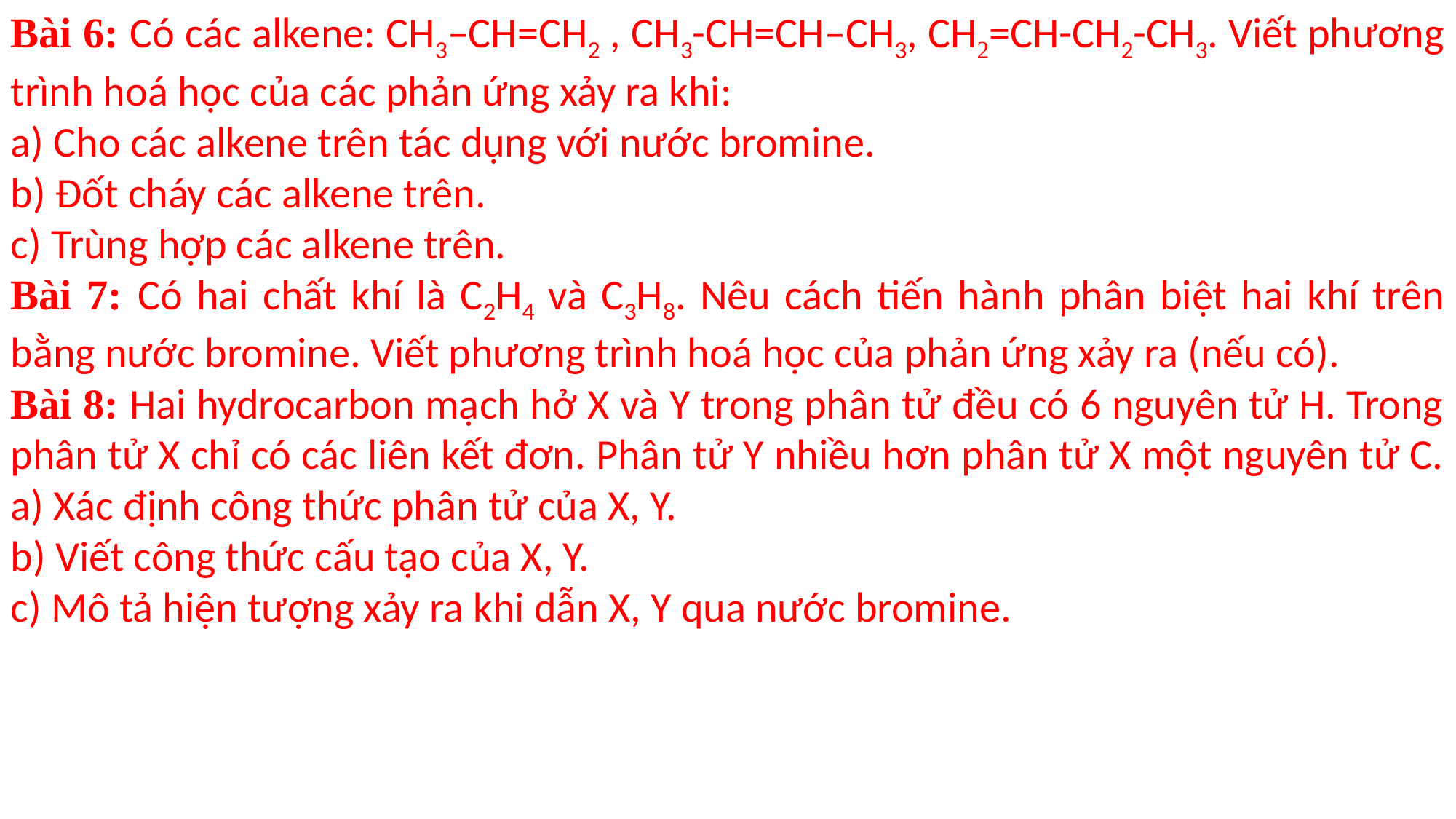

Bài 6: Có các alkene: CH3–CH=CH2 , CH3-CH=CH–CH3, CH2=CH-CH2-CH3. Viết phương trình hoá học của các phản ứng xảy ra khi:
a) Cho các alkene trên tác dụng với nước bromine.
b) Đốt cháy các alkene trên.
c) Trùng hợp các alkene trên.
Bài 7: Có hai chất khí là C2H4 và C3H8. Nêu cách tiến hành phân biệt hai khí trên bằng nước bromine. Viết phương trình hoá học của phản ứng xảy ra (nếu có).
Bài 8: Hai hydrocarbon mạch hở X và Y trong phân tử đều có 6 nguyên tử H. Trong phân tử X chỉ có các liên kết đơn. Phân tử Y nhiều hơn phân tử X một nguyên tử C. a) Xác định công thức phân tử của X, Y.
b) Viết công thức cấu tạo của X, Y.
c) Mô tả hiện tượng xảy ra khi dẫn X, Y qua nước bromine.